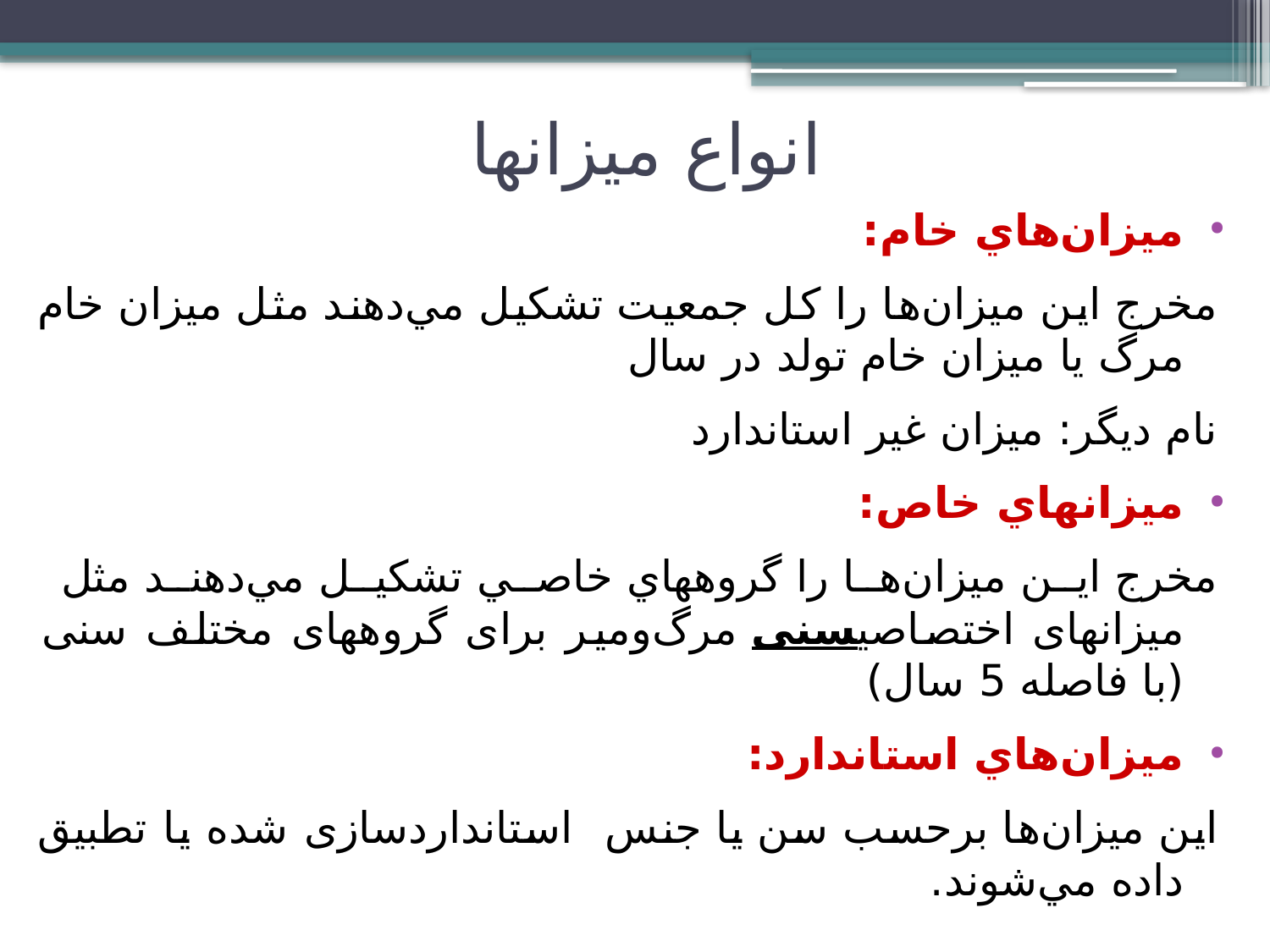

# انواع میزانها
ميزان‌هاي خام:
مخرج اين ميزان‌ها را كل جمعيت تشكيل مي‌دهند مثل ميزان خام مرگ یا ميزان خام تولد در سال
نام دیگر: میزان غیر استاندارد
ميزانهاي خاص:
مخرج اين ميزان‌ها را گروههاي خاصي تشكيل مي‌دهند مثل میزانهای اختصاصیسنی مرگ‌ومير برای گروههای مختلف سنی (با فاصله 5 سال)
ميزان‌هاي استاندارد:
اين ميزان‌ها برحسب سن يا جنس  استانداردسازی شده یا تطبیق داده مي‌شوند.